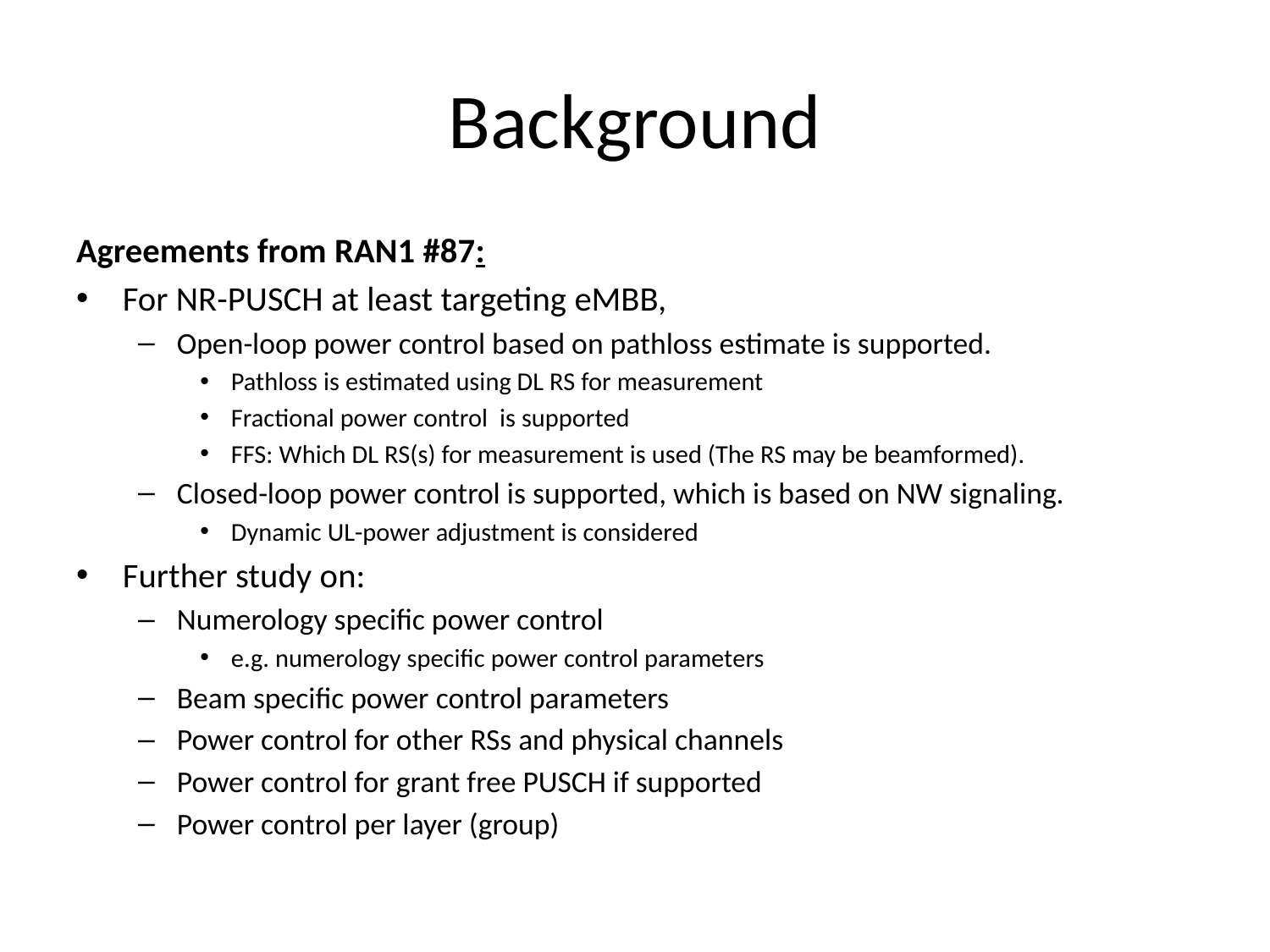

# Background
Agreements from RAN1 #87:
For NR-PUSCH at least targeting eMBB,
Open-loop power control based on pathloss estimate is supported.
Pathloss is estimated using DL RS for measurement
Fractional power control  is supported
FFS: Which DL RS(s) for measurement is used (The RS may be beamformed).
Closed-loop power control is supported, which is based on NW signaling.
Dynamic UL-power adjustment is considered
Further study on:
Numerology specific power control
e.g. numerology specific power control parameters
Beam specific power control parameters
Power control for other RSs and physical channels
Power control for grant free PUSCH if supported
Power control per layer (group)